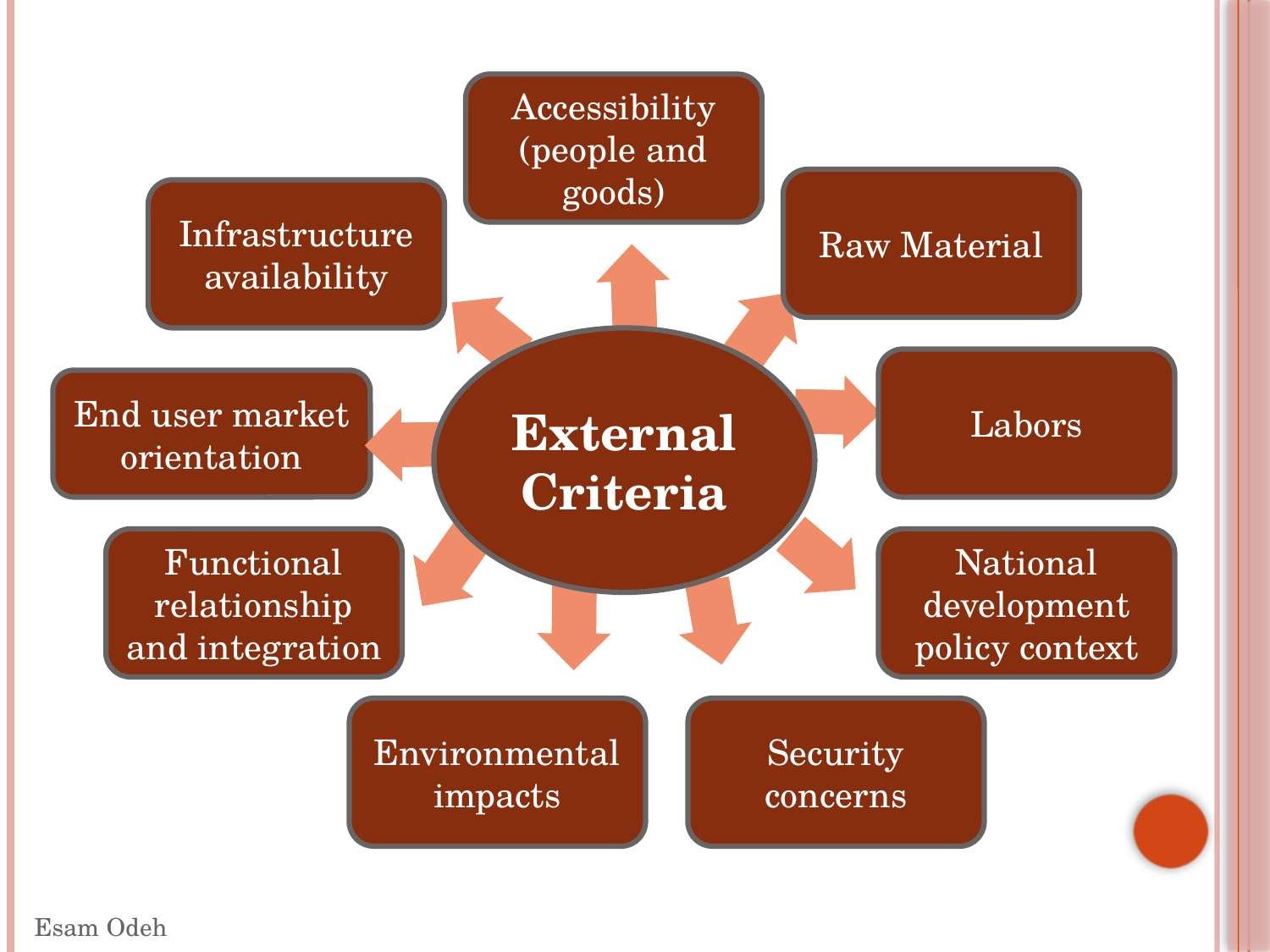

Accessibility (people and goods)
Raw Material
Infrastructure availability

External Criteria
Labors

End user market orientation

Functional relationship and integration
National development policy context

Environmental impacts
Security concerns
Esam Odeh